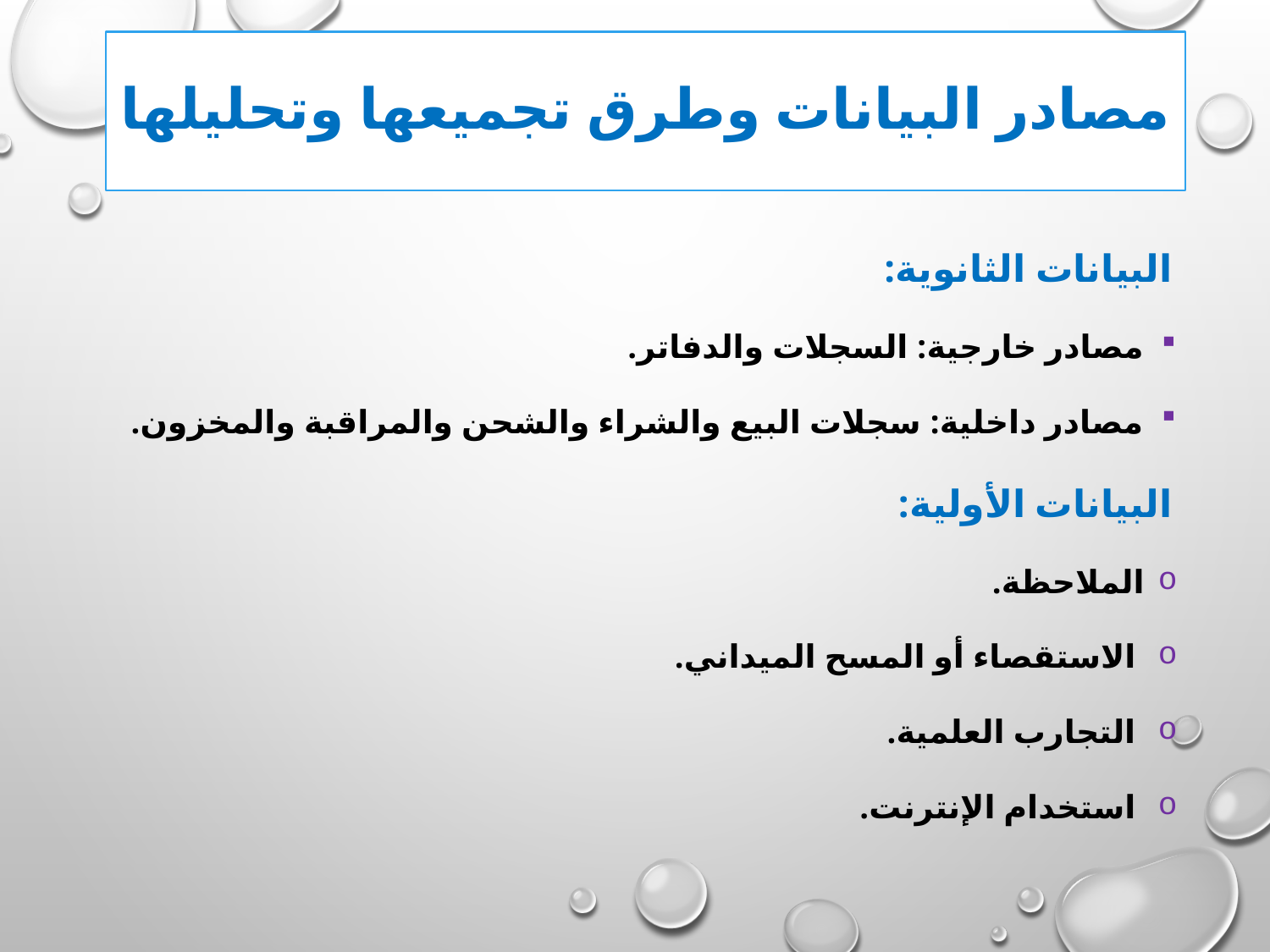

# مصادر البيانات وطرق تجميعها وتحليلها
البيانات الثانوية:
مصادر خارجية: السجلات والدفاتر.
مصادر داخلية: سجلات البيع والشراء والشحن والمراقبة والمخزون.
البيانات الأولية:
الملاحظة.
 الاستقصاء أو المسح الميداني.
 التجارب العلمية.
 استخدام الإنترنت.